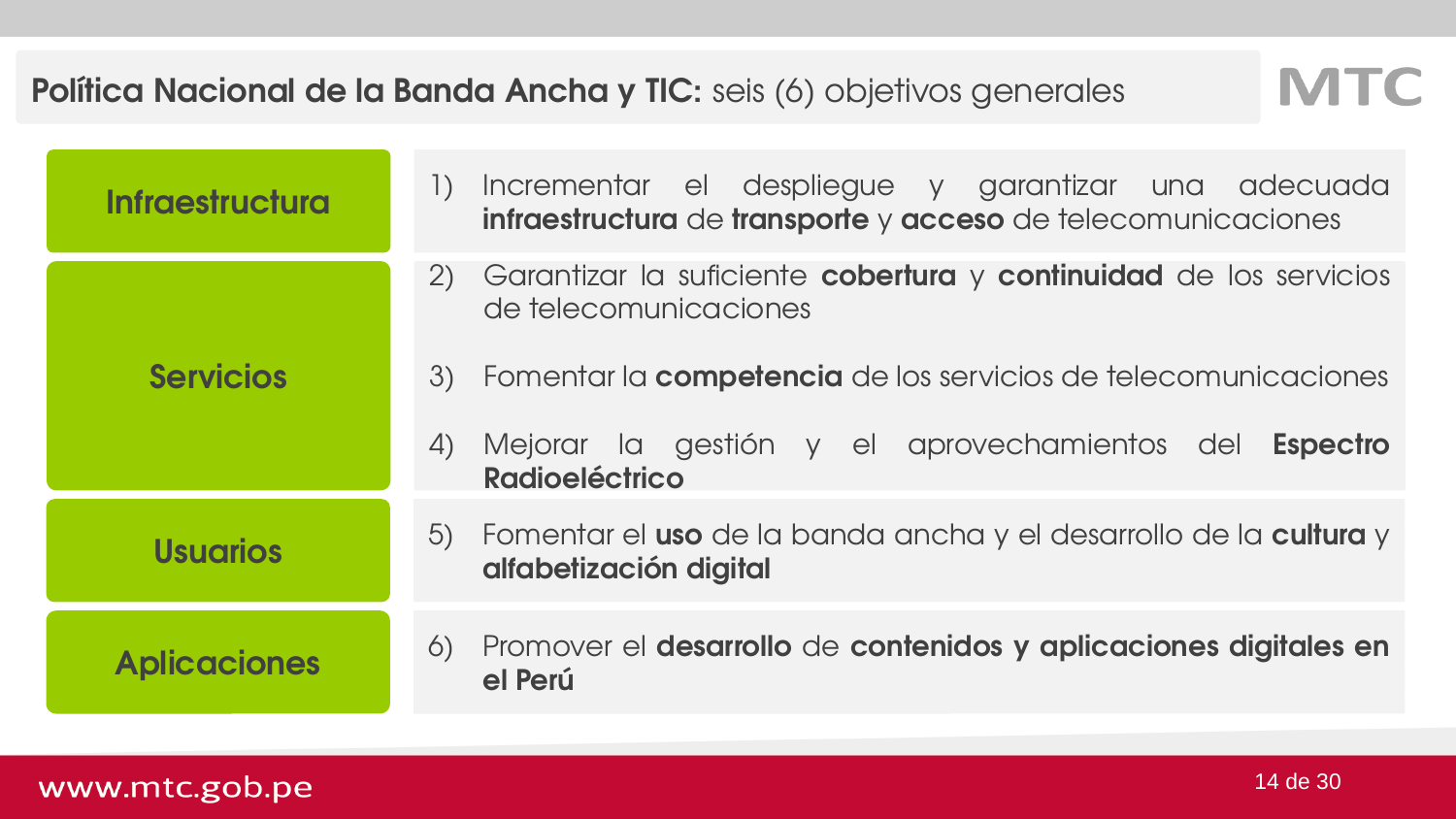

Política Nacional de la Banda Ancha y TIC: seis (6) objetivos generales
Infraestructura
Incrementar el despliegue y garantizar una adecuada infraestructura de transporte y acceso de telecomunicaciones
Servicios
Garantizar la suficiente cobertura y continuidad de los servicios de telecomunicaciones

Fomentar la competencia de los servicios de telecomunicaciones

Mejorar la gestión y el aprovechamientos del Espectro Radioeléctrico
Usuarios
Fomentar el uso de la banda ancha y el desarrollo de la cultura y alfabetización digital
Aplicaciones
Promover el desarrollo de contenidos y aplicaciones digitales en el Perú
14 de 30